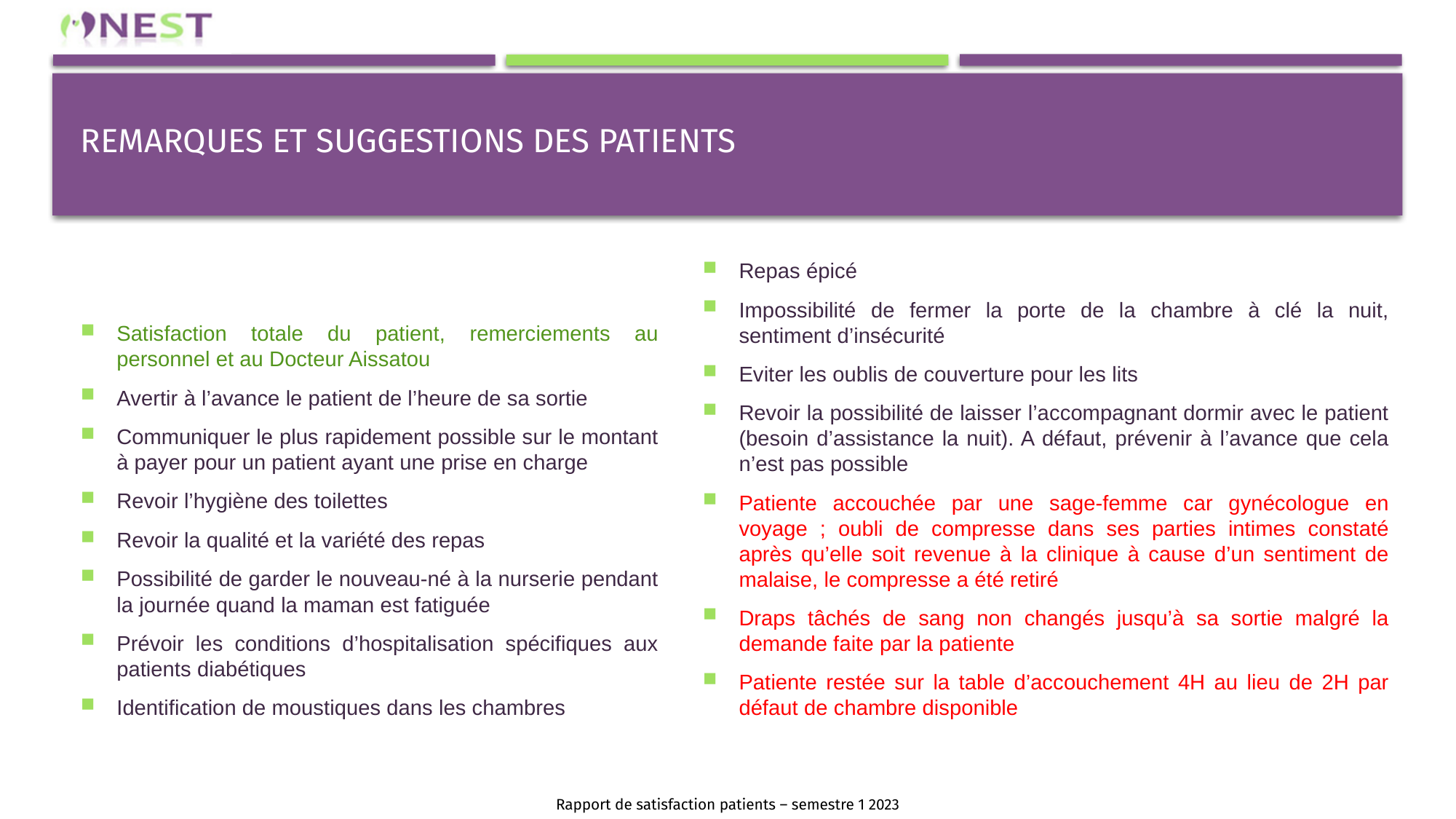

# Remarques et suggestions des patients

Satisfaction totale du patient, remerciements au personnel et au Docteur Aissatou
Avertir à l’avance le patient de l’heure de sa sortie
Communiquer le plus rapidement possible sur le montant à payer pour un patient ayant une prise en charge
Revoir l’hygiène des toilettes
Revoir la qualité et la variété des repas
Possibilité de garder le nouveau-né à la nurserie pendant la journée quand la maman est fatiguée
Prévoir les conditions d’hospitalisation spécifiques aux patients diabétiques
Identification de moustiques dans les chambres

Repas épicé
Impossibilité de fermer la porte de la chambre à clé la nuit, sentiment d’insécurité
Eviter les oublis de couverture pour les lits
Revoir la possibilité de laisser l’accompagnant dormir avec le patient (besoin d’assistance la nuit). A défaut, prévenir à l’avance que cela n’est pas possible
Patiente accouchée par une sage-femme car gynécologue en voyage ; oubli de compresse dans ses parties intimes constaté après qu’elle soit revenue à la clinique à cause d’un sentiment de malaise, le compresse a été retiré
Draps tâchés de sang non changés jusqu’à sa sortie malgré la demande faite par la patiente
Patiente restée sur la table d’accouchement 4H au lieu de 2H par défaut de chambre disponible
Rapport de satisfaction patients – semestre 1 2023